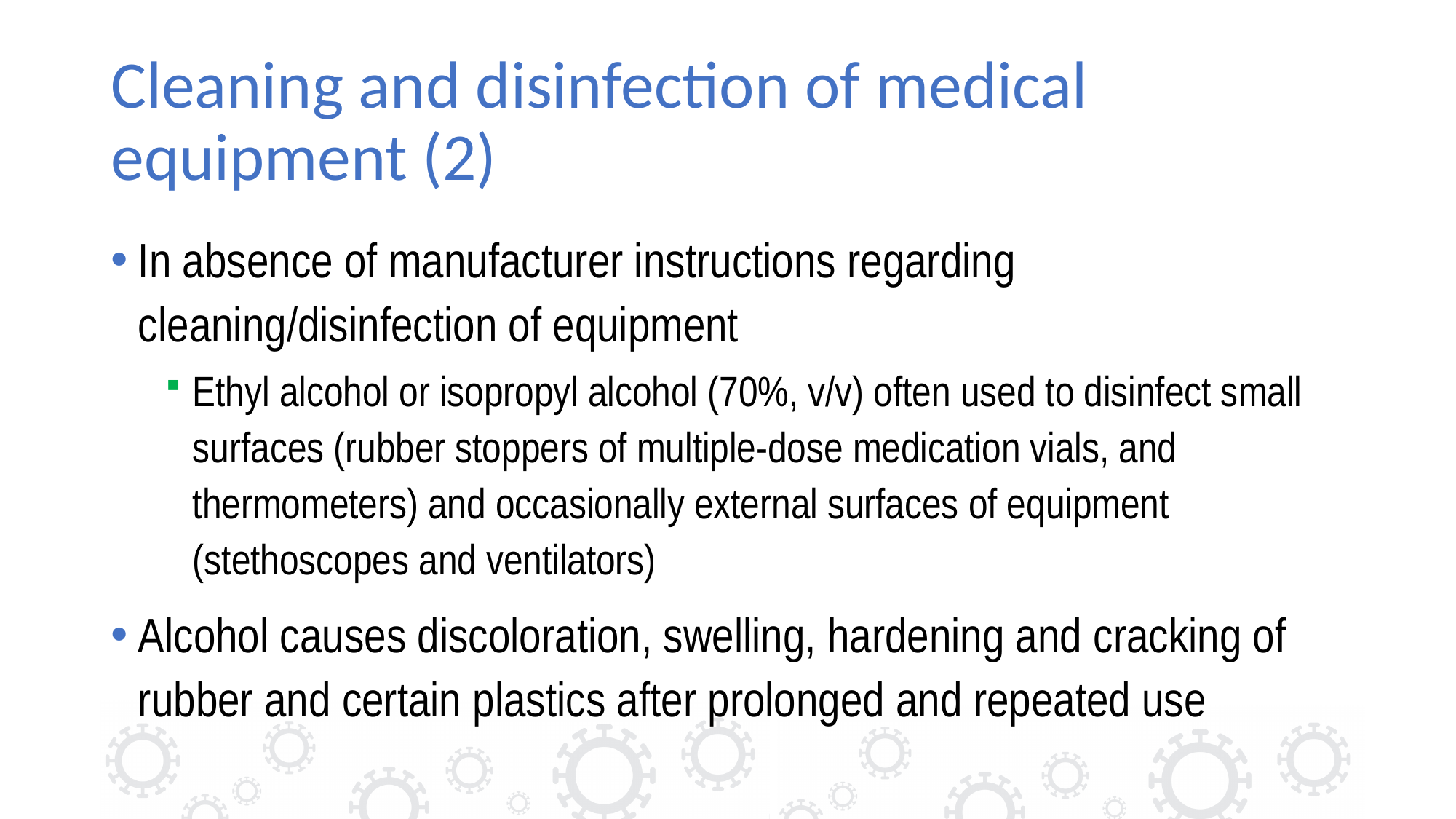

# Cleaning and disinfection of medical equipment (2)
In absence of manufacturer instructions regarding cleaning/disinfection of equipment
Ethyl alcohol or isopropyl alcohol (70%, v/v) often used to disinfect small surfaces (rubber stoppers of multiple-dose medication vials, and thermometers) and occasionally external surfaces of equipment (stethoscopes and ventilators)
Alcohol causes discoloration, swelling, hardening and cracking of rubber and certain plastics after prolonged and repeated use